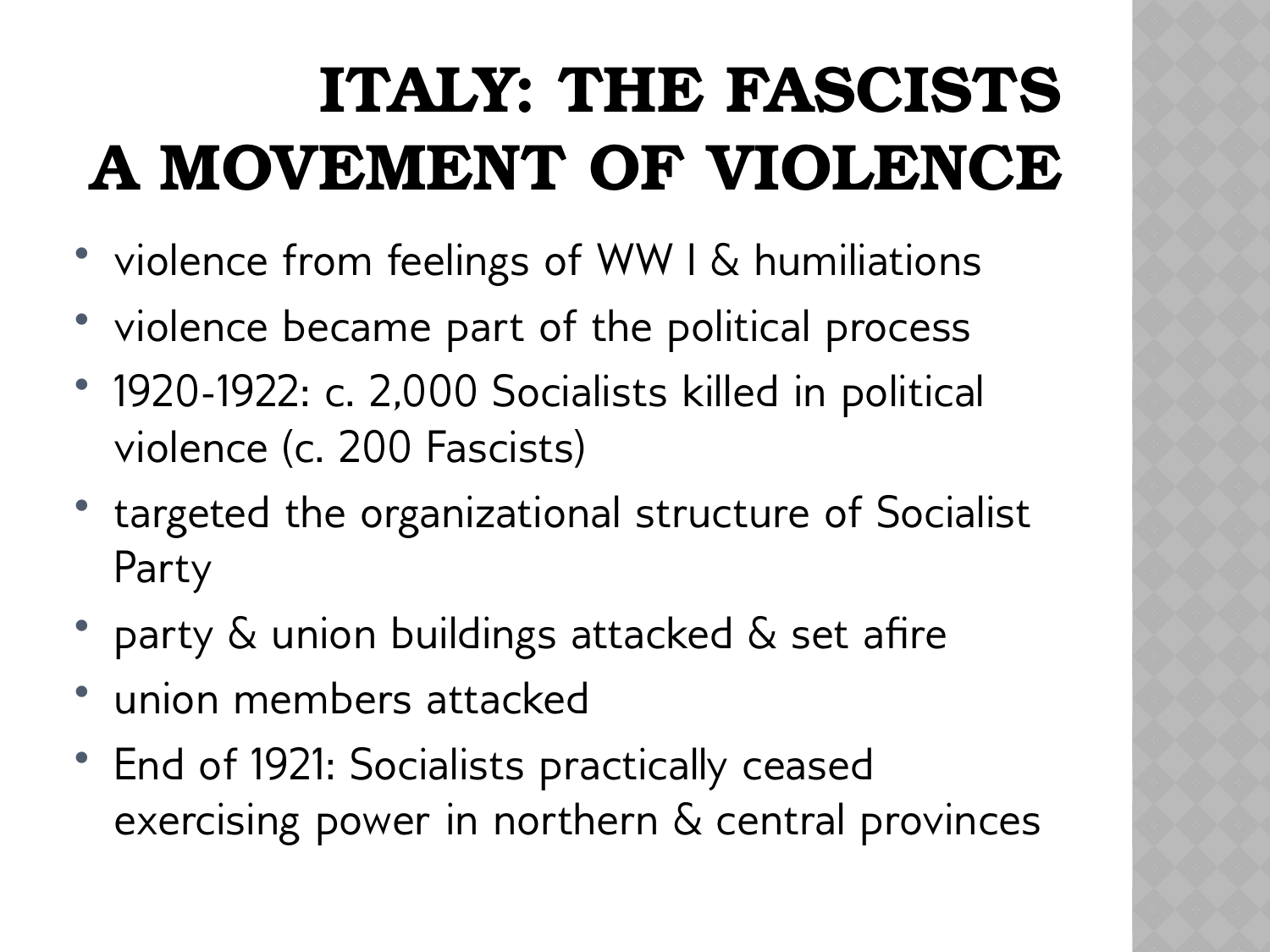

# Italy: the fascists a movement of violence
violence from feelings of WW I & humiliations
violence became part of the political process
1920-1922: c. 2,000 Socialists killed in political violence (c. 200 Fascists)
targeted the organizational structure of Socialist Party
party & union buildings attacked & set afire
union members attacked
End of 1921: Socialists practically ceased exercising power in northern & central provinces